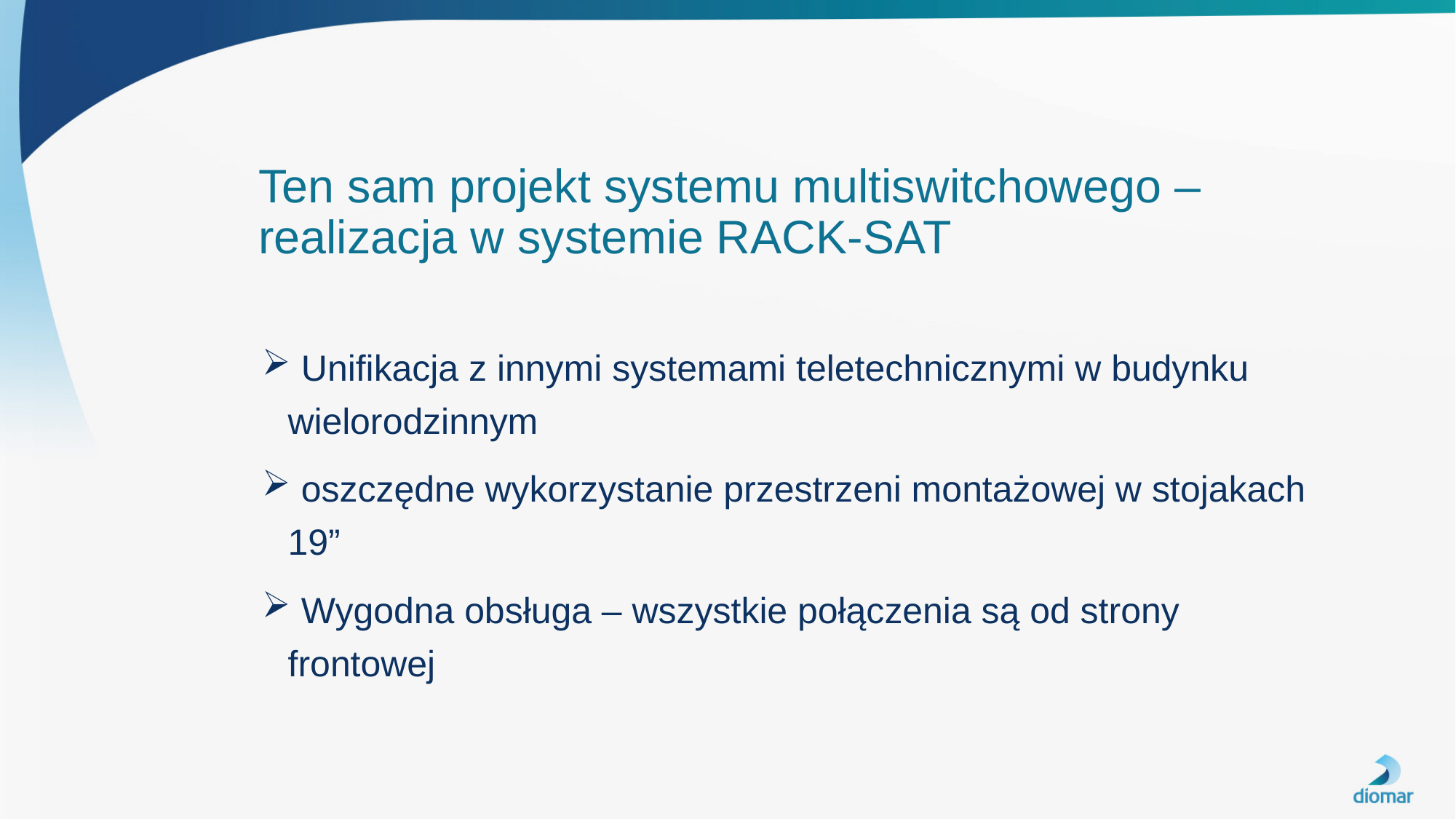

# Ten sam projekt systemu multiswitchowego – realizacja w systemie RACK-SAT
 Unifikacja z innymi systemami teletechnicznymi w budynku wielorodzinnym
 oszczędne wykorzystanie przestrzeni montażowej w stojakach 19”
 Wygodna obsługa – wszystkie połączenia są od strony frontowej